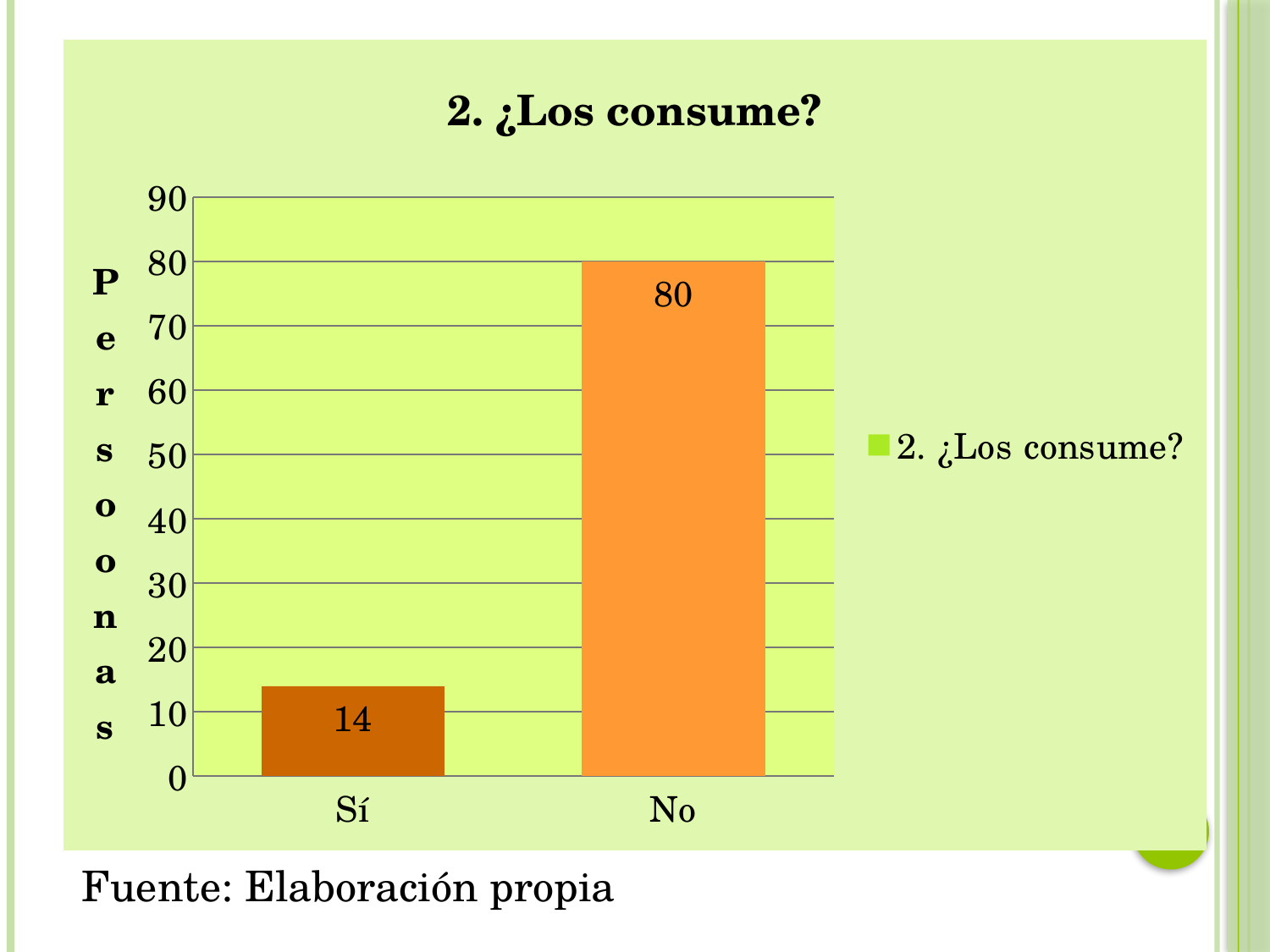

### Chart:

| Category | 2. ¿Los consume? |
|---|---|
| Sí | 14.0 |
| No | 80.0 |
Fuente: Elaboración propia